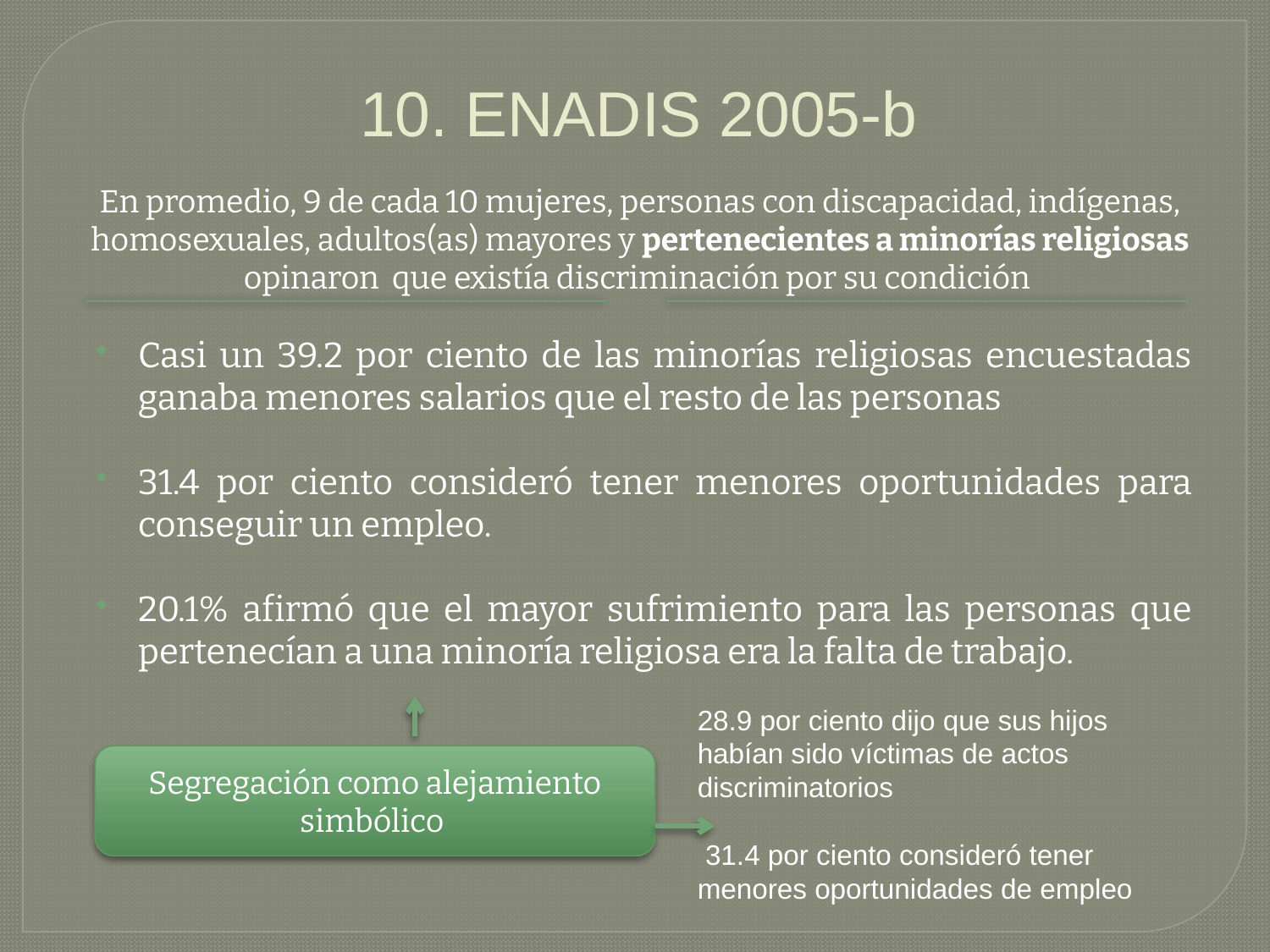

# 10. ENADIS 2005-b
En promedio, 9 de cada 10 mujeres, personas con discapacidad, indígenas, homosexuales, adultos(as) mayores y pertenecientes a minorías religiosas opinaron  que existía discriminación por su condición
Casi un 39.2 por ciento de las minorías religiosas encuestadas ganaba menores salarios que el resto de las personas

31.4 por ciento consideró tener menores oportunidades para conseguir un empleo.

20.1% afirmó que el mayor sufrimiento para las personas que pertenecían a una minoría religiosa era la falta de trabajo.
28.9 por ciento dijo que sus hijos habían sido víctimas de actos discriminatorios

 31.4 por ciento consideró tener menores oportunidades de empleo
Segregación como alejamiento simbólico